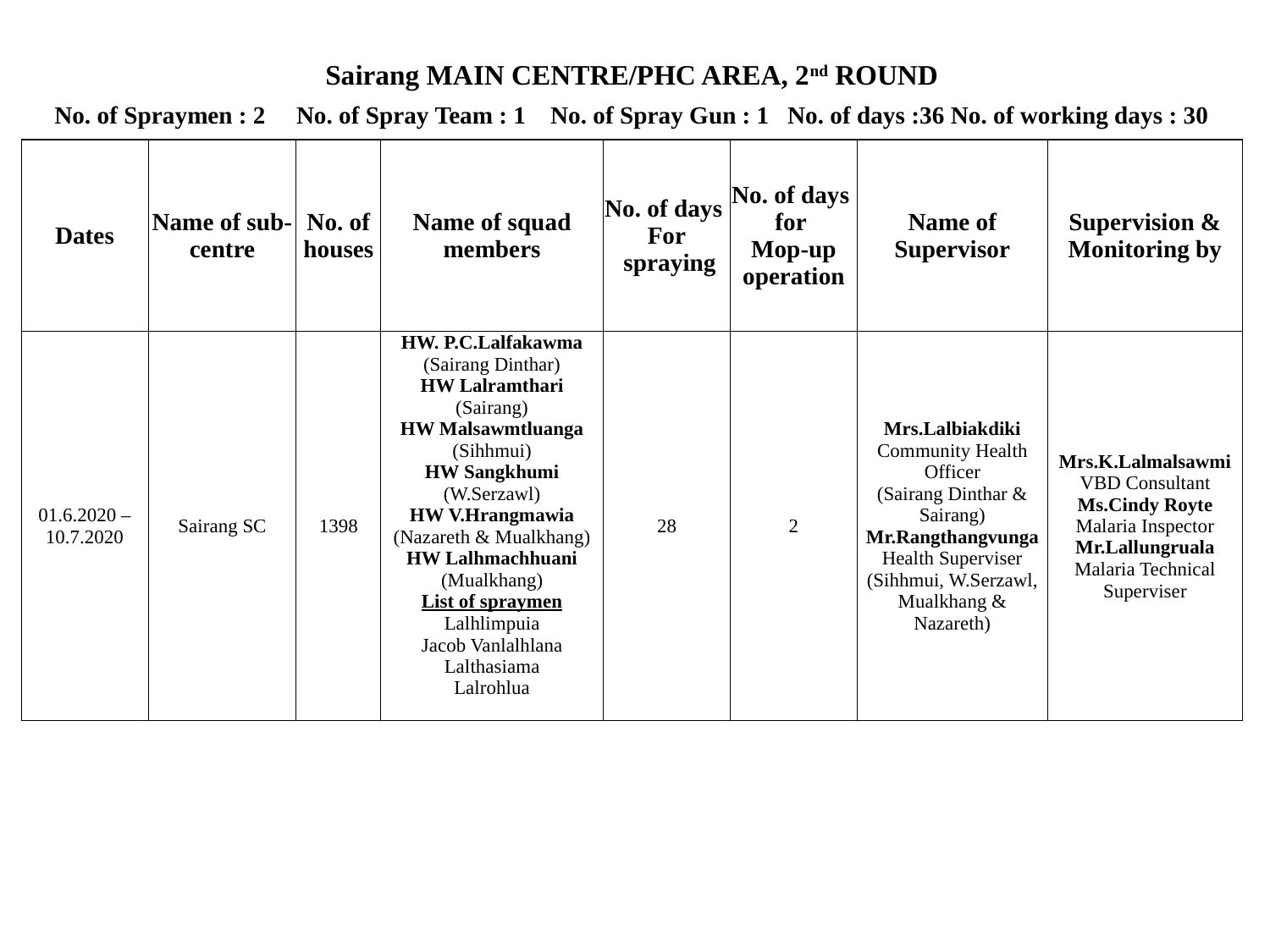

| Sairang MAIN CENTRE/PHC AREA, 2nd ROUND |  |  |  |  |  |  |  |
| --- | --- | --- | --- | --- | --- | --- | --- |
| No. of Spraymen : 2 No. of Spray Team : 1 No. of Spray Gun : 1 No. of days :36 No. of working days : 30 |  |  |  |  |  |  |  |
| Dates | Name of sub-centre | No. of houses | Name of squad members | No. of days For spraying | No. of days for Mop-up operation | Name of Supervisor | Supervision & Monitoring by |
| 01.6.2020 – 10.7.2020 | Sairang SC | 1398 | HW. P.C.Lalfakawma (Sairang Dinthar) HW Lalramthari (Sairang) HW Malsawmtluanga (Sihhmui) HW Sangkhumi (W.Serzawl) HW V.Hrangmawia (Nazareth & Mualkhang) HW Lalhmachhuani (Mualkhang) List of spraymen Lalhlimpuia Jacob Vanlalhlana Lalthasiama Lalrohlua | 28 | 2 | Mrs.Lalbiakdiki Community Health Officer (Sairang Dinthar & Sairang) Mr.Rangthangvunga Health Superviser (Sihhmui, W.Serzawl, Mualkhang & Nazareth) | Mrs.K.Lalmalsawmi VBD Consultant Ms.Cindy Royte Malaria Inspector Mr.Lallungruala Malaria Technical Superviser |